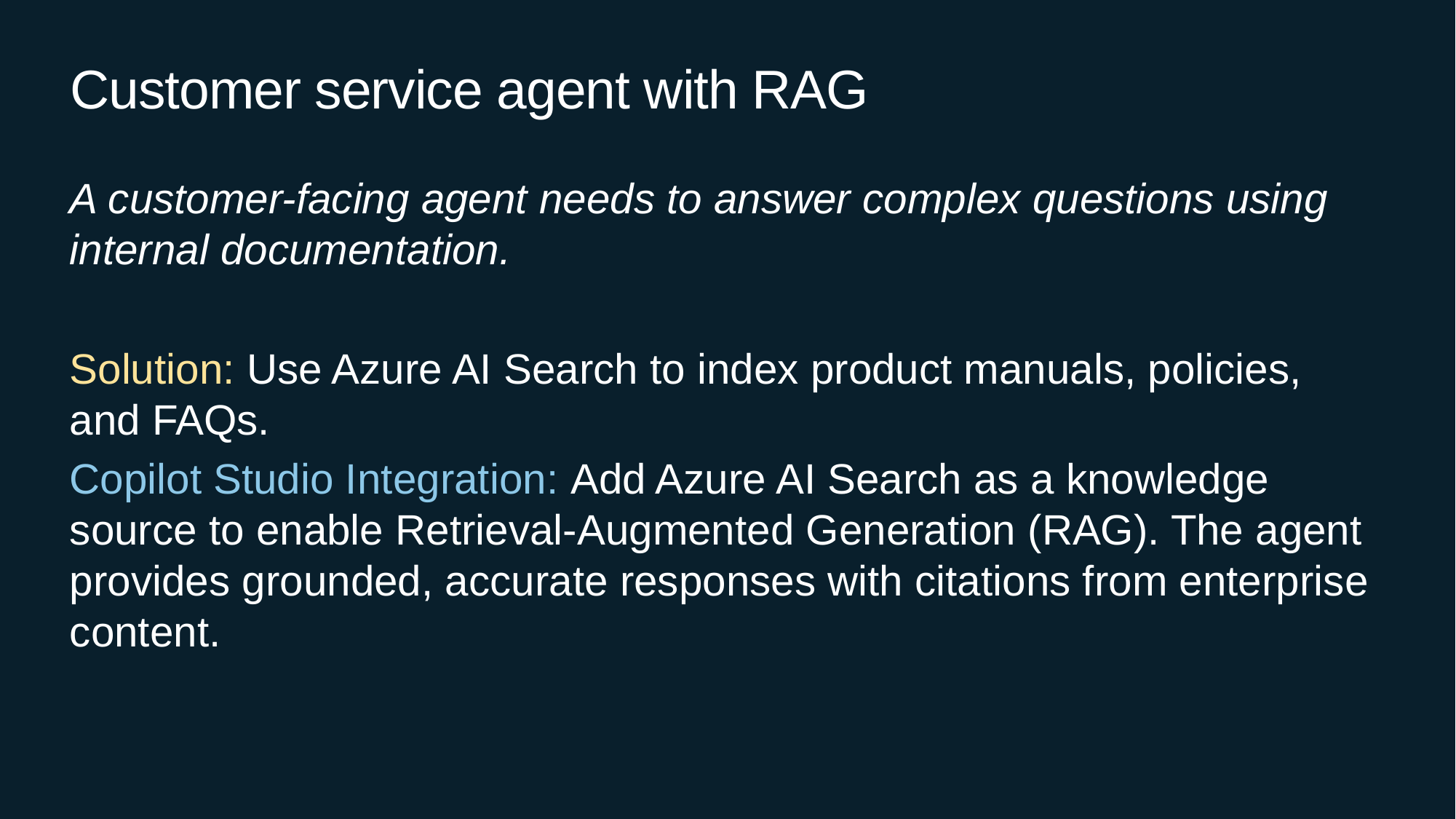

# Customer service agent with RAG
A customer-facing agent needs to answer complex questions using internal documentation.

Solution: Use Azure AI Search to index product manuals, policies, and FAQs.
Copilot Studio Integration: Add Azure AI Search as a knowledge source to enable Retrieval-Augmented Generation (RAG). The agent provides grounded, accurate responses with citations from enterprise content.